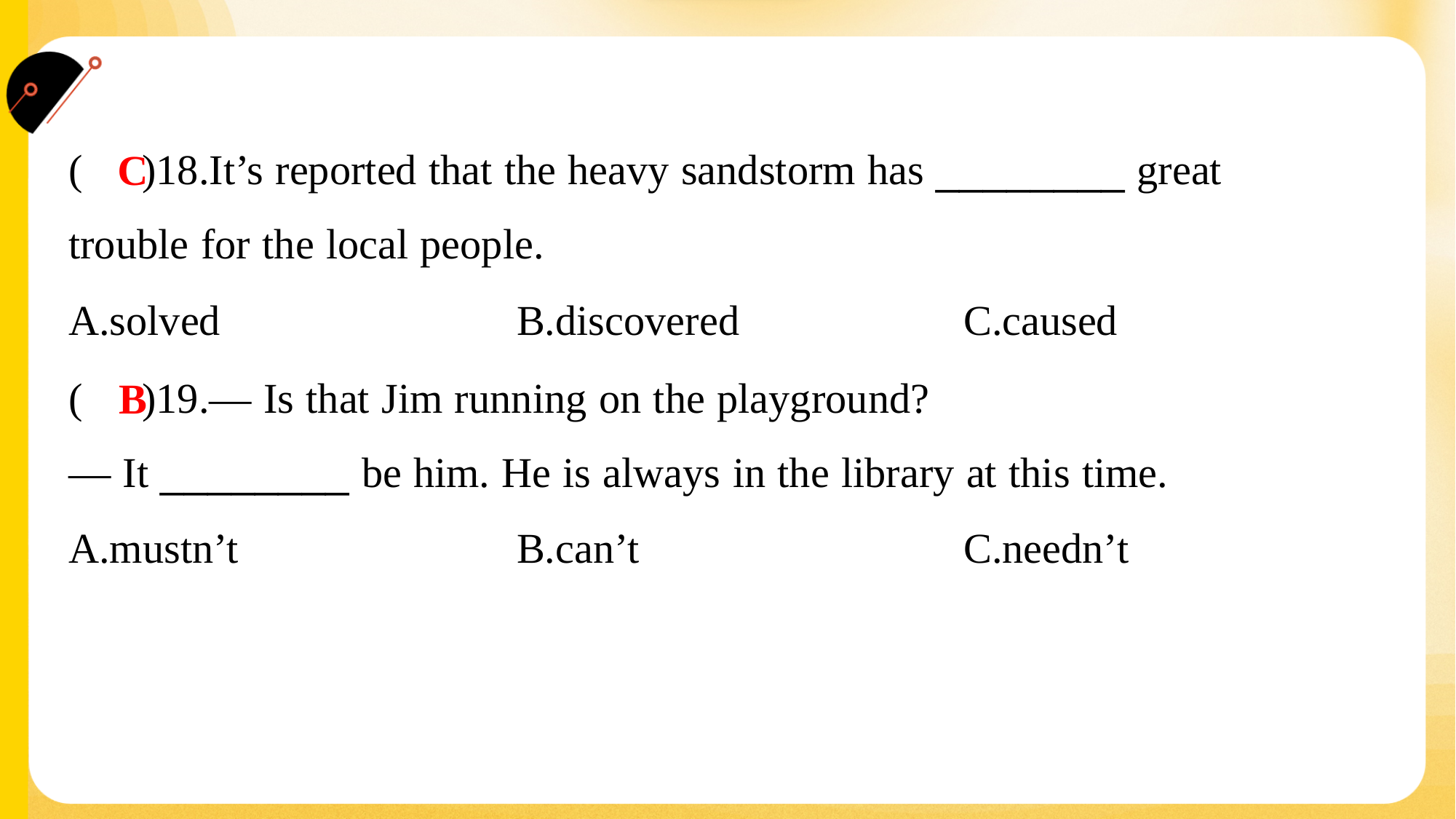

(     )18.It’s reported that the heavy sandstorm has ________ great
trouble for the local people.
C
A.solved	B.discovered	C.caused
(     )19.— Is that Jim running on the playground?
— It ________ be him. He is always in the library at this time.
B
A.mustn’t	B.can’t	C.needn’t